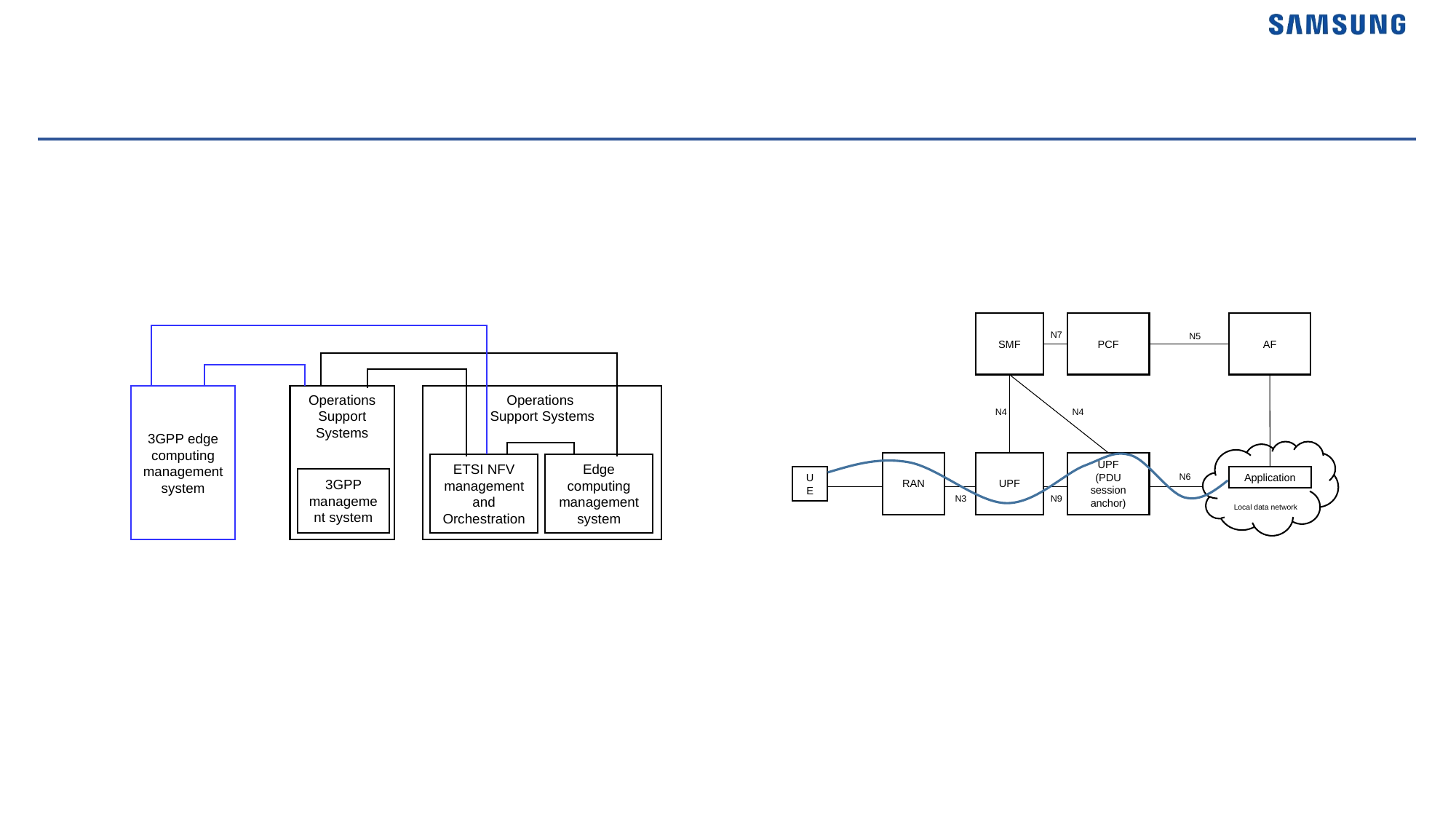

#

SMF
PCF
AF
N7
N5

3GPP edge computing management system
Operations Support Systems
Operations
Support Systems
N4
N4
Local data network

RAN
UPF
UPF
(PDU session anchor)

ETSI NFV management and Orchestration
Edge computing management system
N6
UE
Application
3GPP management system
N3
N9